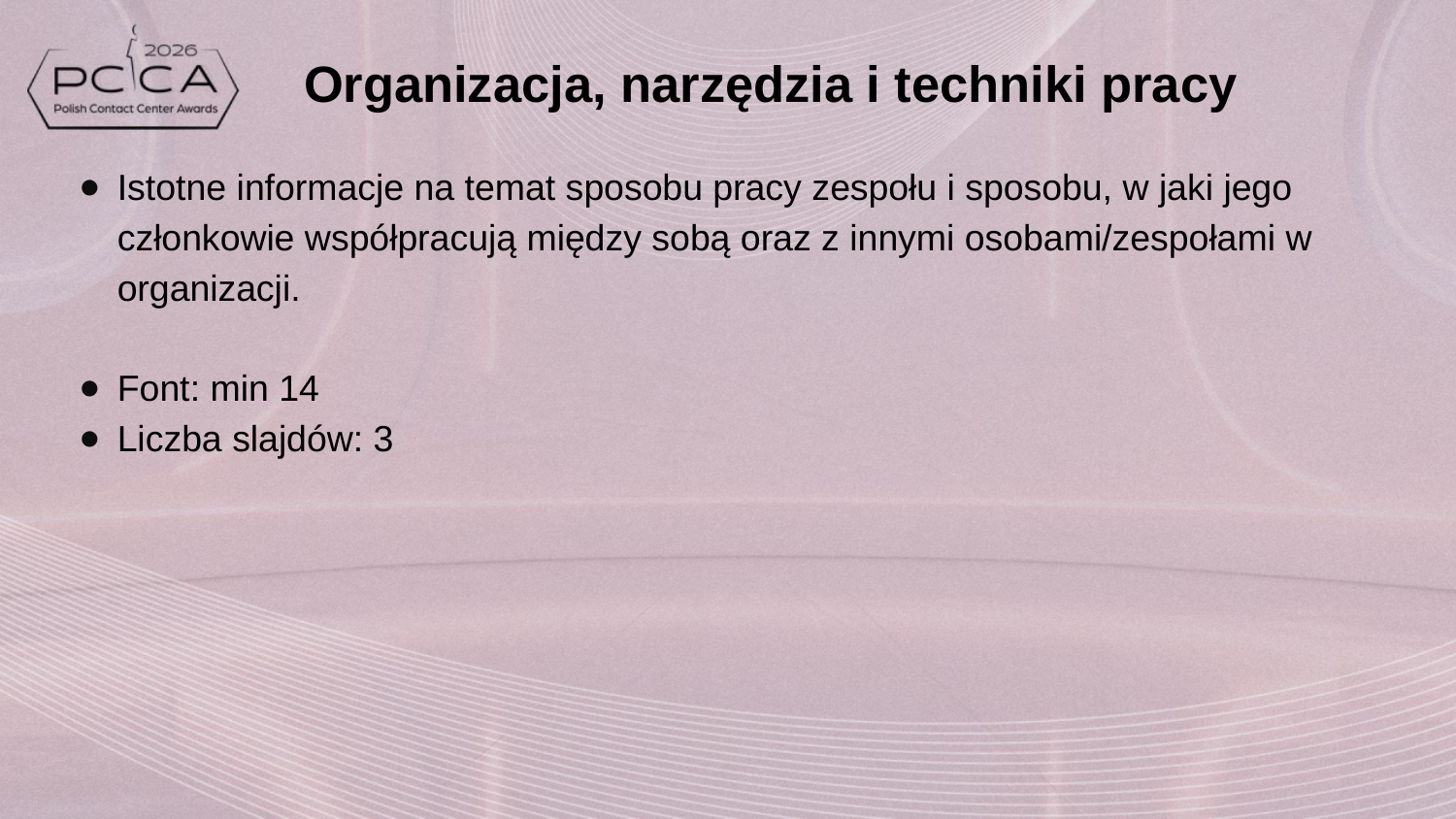

# Organizacja, narzędzia i techniki pracy
Istotne informacje na temat sposobu pracy zespołu i sposobu, w jaki jego członkowie współpracują między sobą oraz z innymi osobami/zespołami w organizacji.

Font: min 14
Liczba slajdów: 3